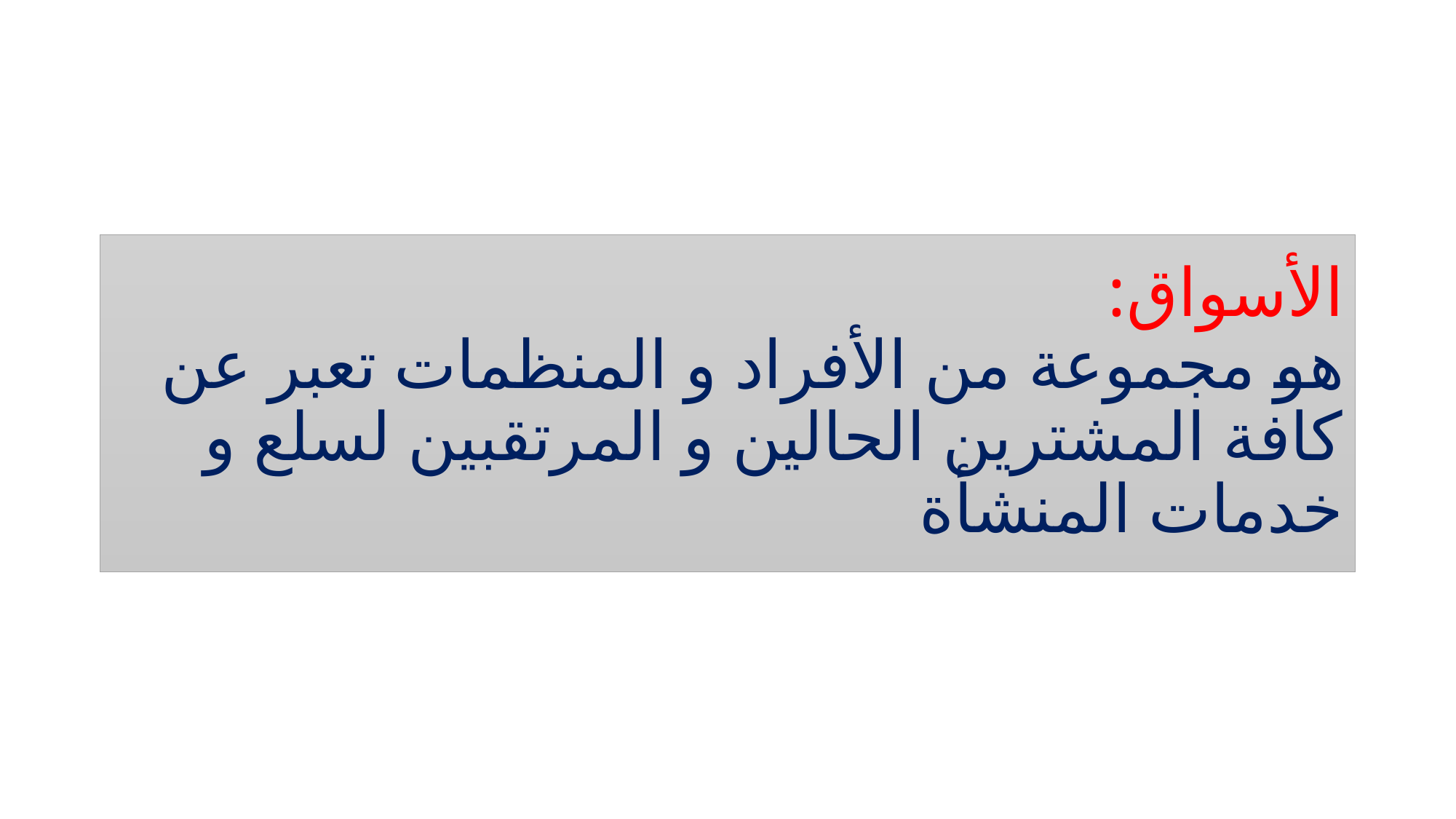

# الأسواق: هو مجموعة من الأفراد و المنظمات تعبر عن كافة المشترين الحالين و المرتقبين لسلع و خدمات المنشأة